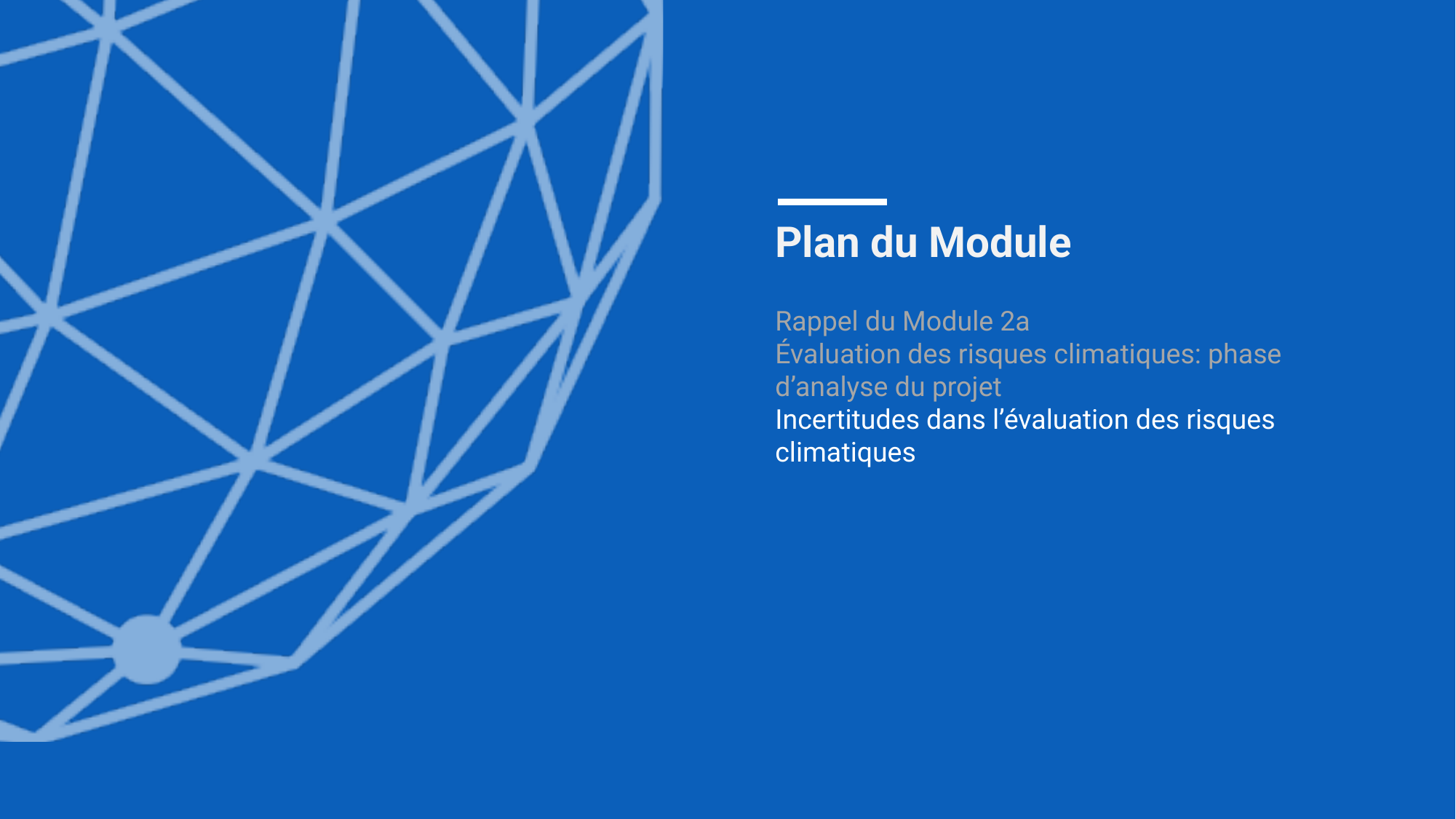

# Plan du Module
Rappel du Module 2a
Évaluation des risques climatiques: phase d’analyse du projet
Incertitudes dans l’évaluation des risques climatiques